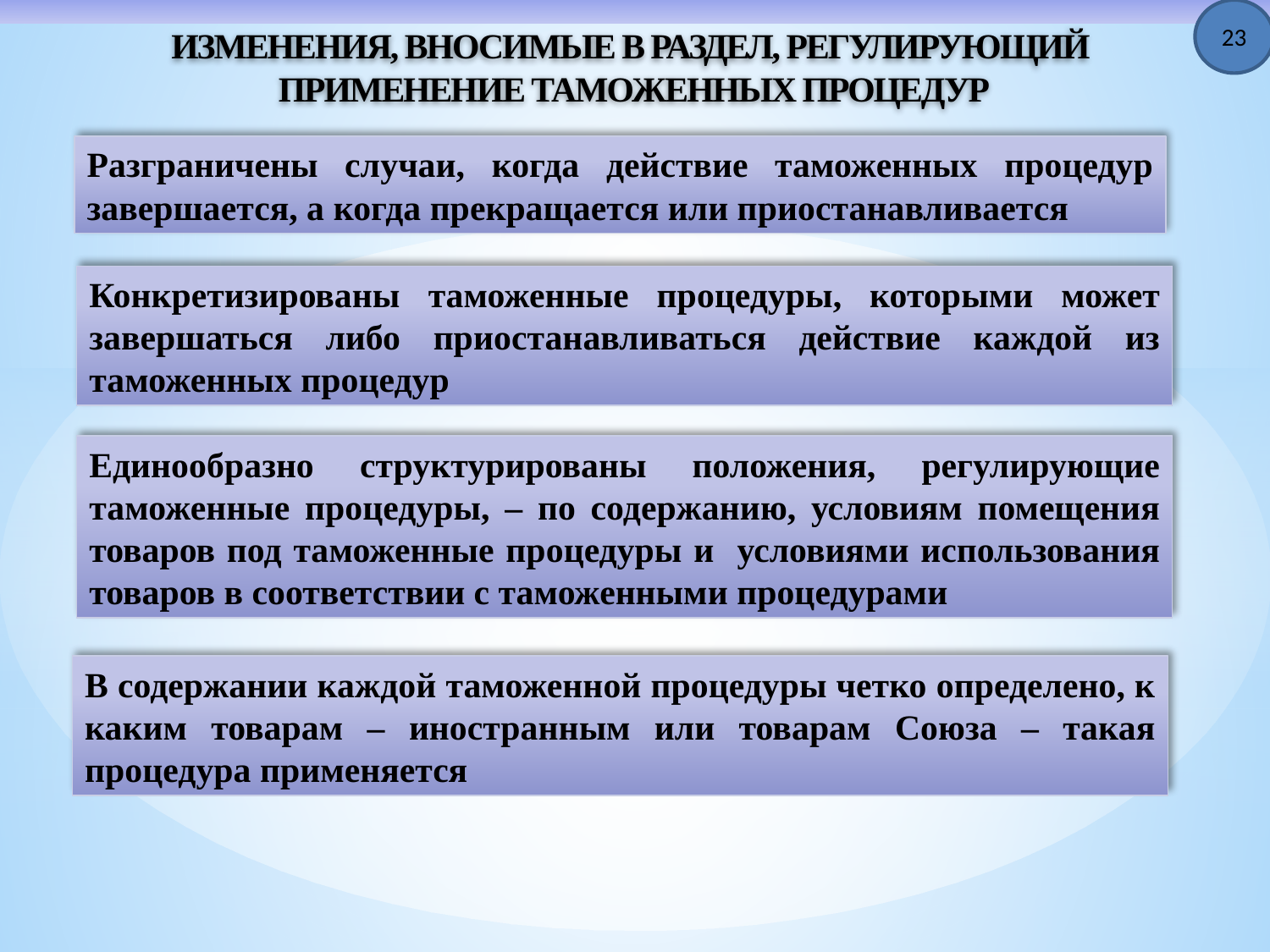

23

ИЗМЕНЕНИЯ, ВНОСИМЫЕ В РАЗДЕЛ, РЕГУЛИРУЮЩИЙ
ПРИМЕНЕНИЕ ТАМОЖЕННЫХ ПРОЦЕДУР
Разграничены случаи, когда действие таможенных процедур завершается, а когда прекращается или приостанавливается
Конкретизированы таможенные процедуры, которыми может завершаться либо приостанавливаться действие каждой из таможенных процедур
Единообразно структурированы положения, регулирующие таможенные процедуры, – по содержанию, условиям помещения товаров под таможенные процедуры и  условиями использования товаров в соответствии с таможенными процедурами
В содержании каждой таможенной процедуры четко определено, к каким товарам – иностранным или товарам Союза – такая процедура применяется